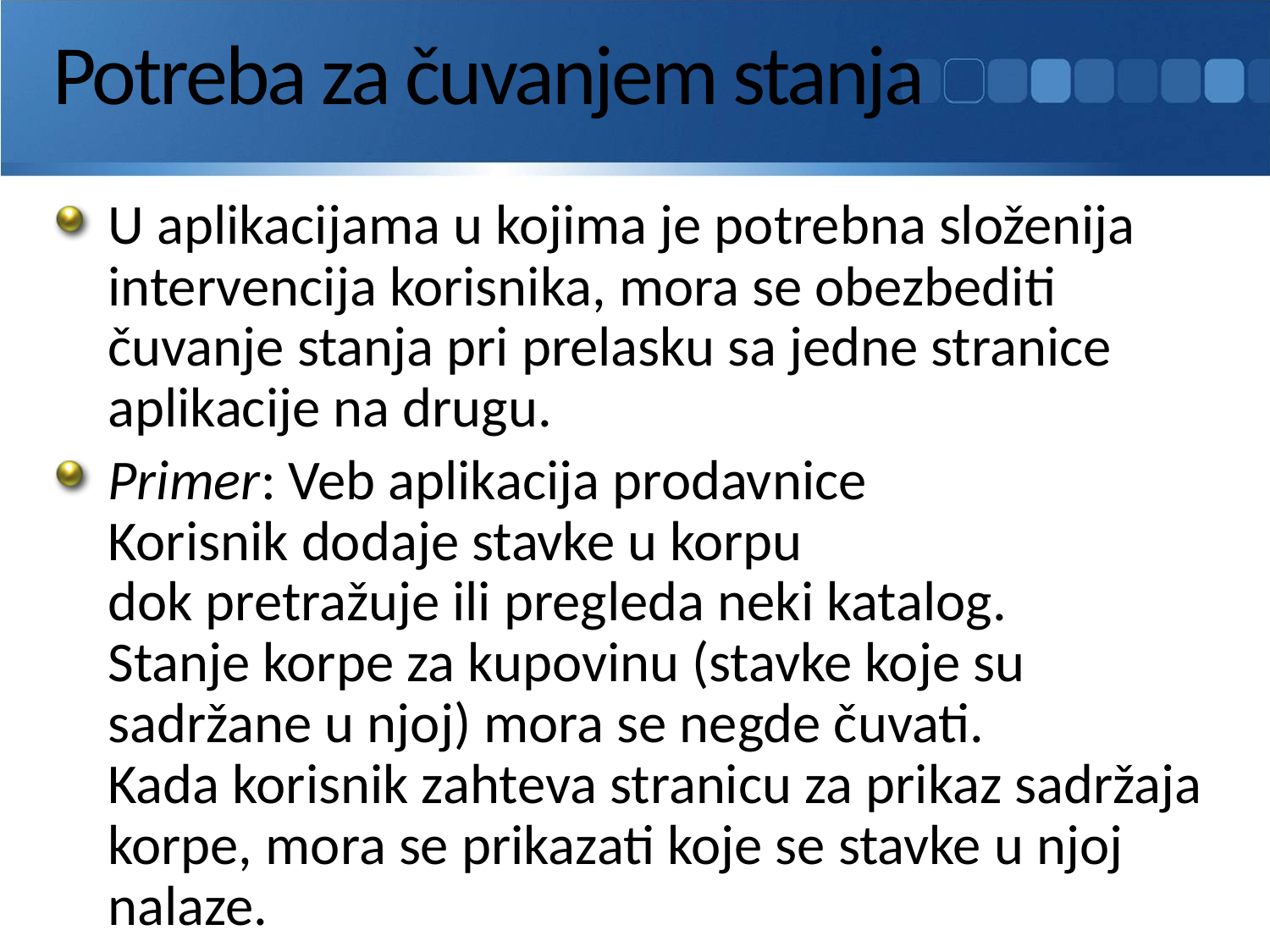

# Potreba za čuvanjem stanja
U aplikacijama u kojima je potrebna složenija intervencija korisnika, mora se obezbediti čuvanje stanja pri prelasku sa jedne stranice aplikacije na drugu.
Primer: Veb aplikacija prodavnice
Korisnik dodaje stavke u korpu
dok pretražuje ili pregleda neki katalog.
Stanje korpe za kupovinu (stavke koje su sadržane u njoj) mora se negde čuvati.
Kada korisnik zahteva stranicu za prikaz sadržaja korpe, mora se prikazati koje se stavke u njoj nalaze.